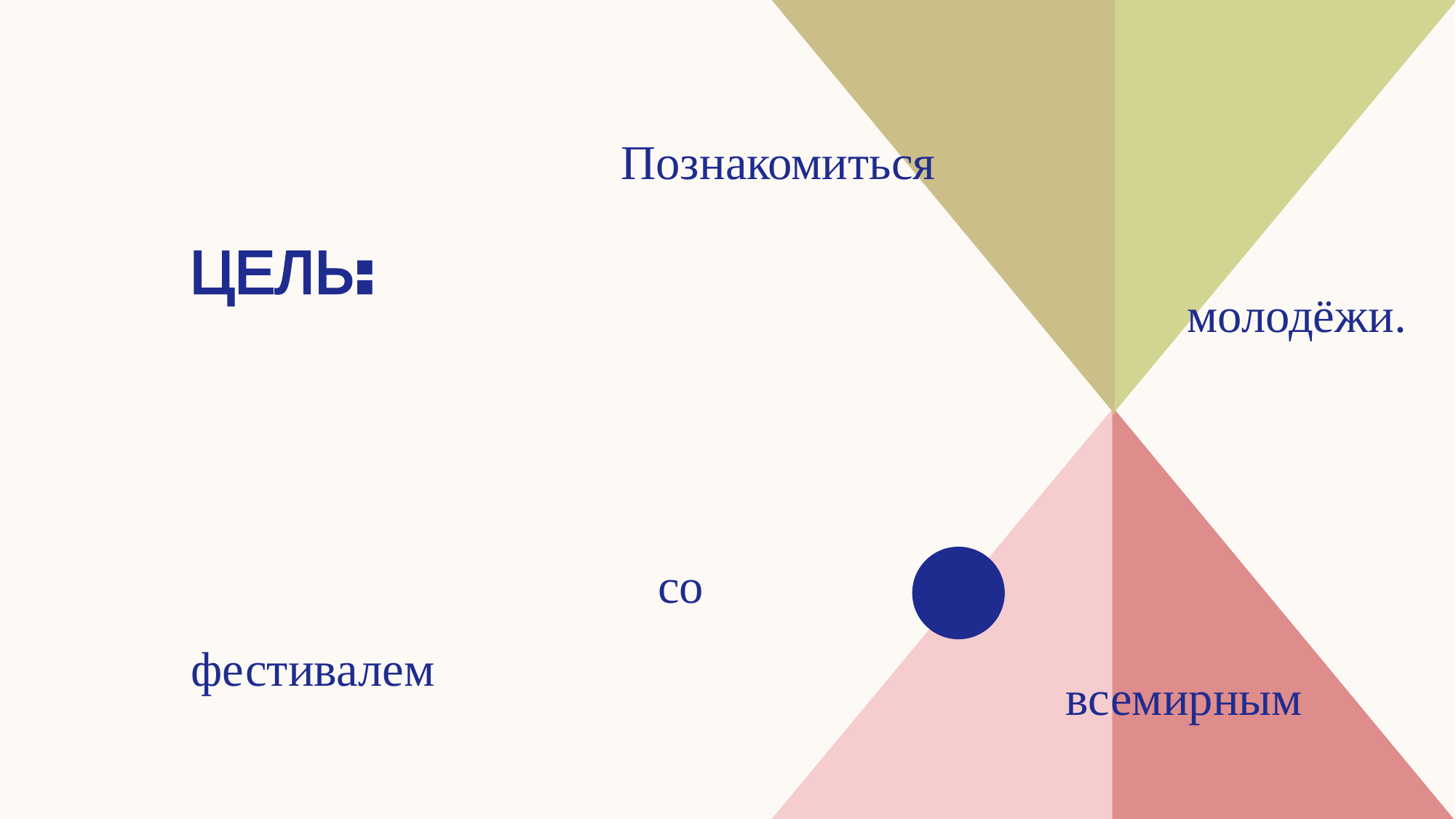

Познакомиться
# Цель:
молодёжи.
со
фестивалем
всемирным